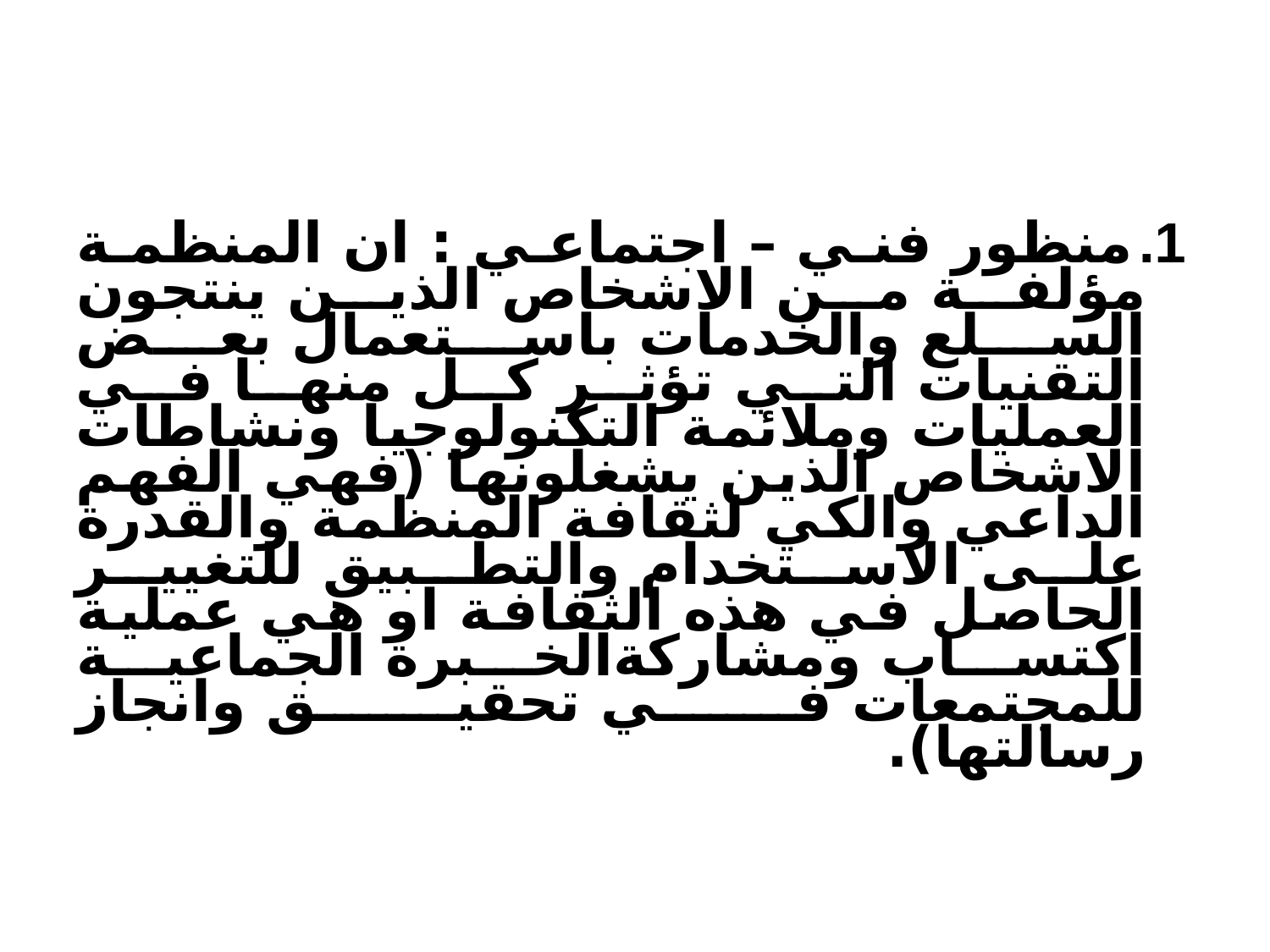

منظور فني – اجتماعي : ان المنظمة مؤلفة من الاشخاص الذين ينتجون السلع والخدمات باستعمال بعض التقنيات التي تؤثر كل منها في العمليات وملائمة التكنولوجيا ونشاطات الاشخاص الذين يشغلونها (فهي الفهم الداعي والكي لثقافة المنظمة والقدرة على الاستخدام والتطبيق للتغيير الحاصل في هذه الثقافة او هي عملية اكتساب ومشاركةالخبرة الجماعية للمجتمعات في تحقيق وانجاز رسالتها).